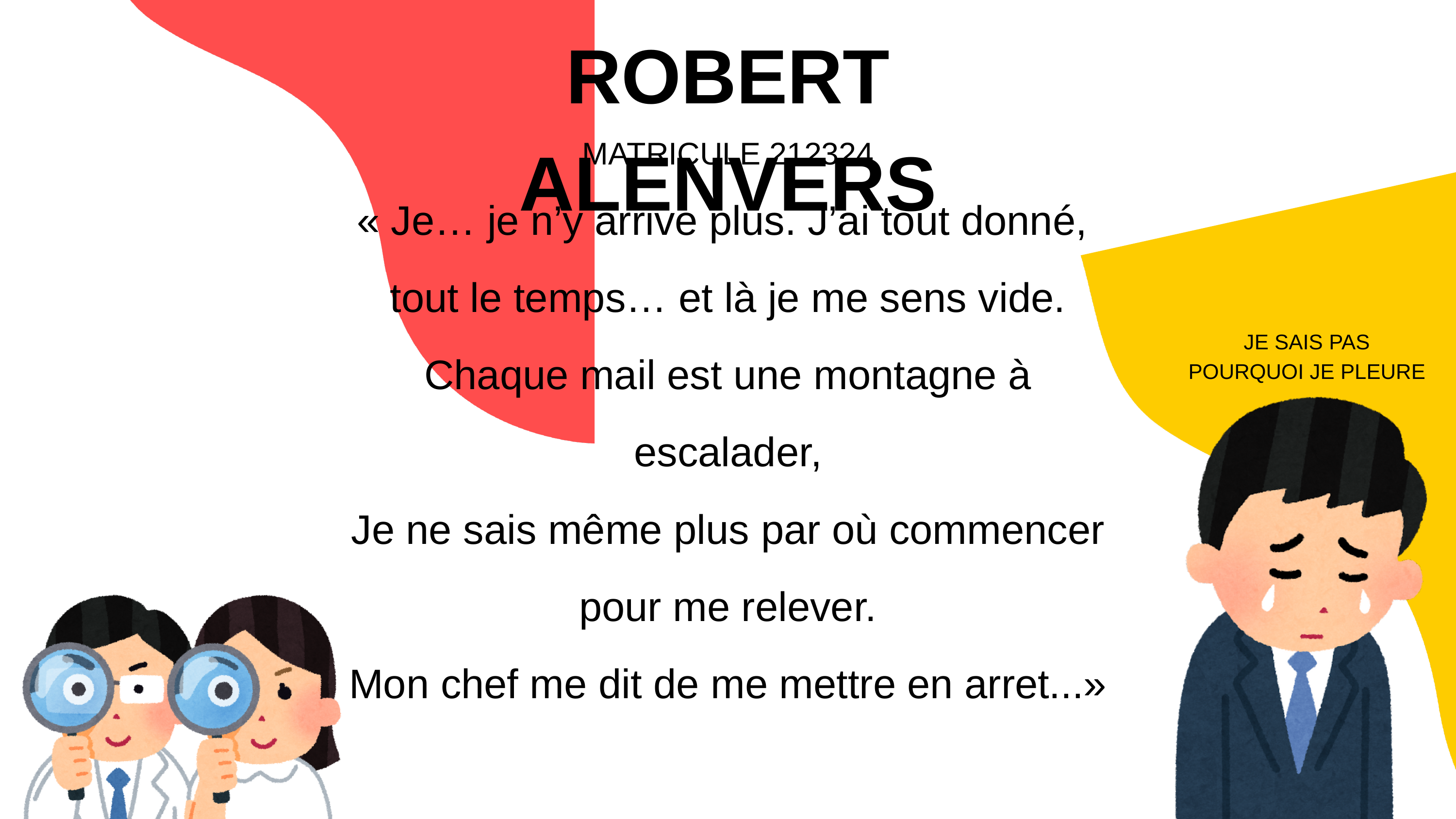

ROBERT ALENVERS
MATRICULE 212324
« Je… je n’y arrive plus. J’ai tout donné,
tout le temps… et là je me sens vide.
Chaque mail est une montagne à escalader,
Je ne sais même plus par où commencer
pour me relever.
Mon chef me dit de me mettre en arret...»

JE SAIS PAS POURQUOI JE PLEURE